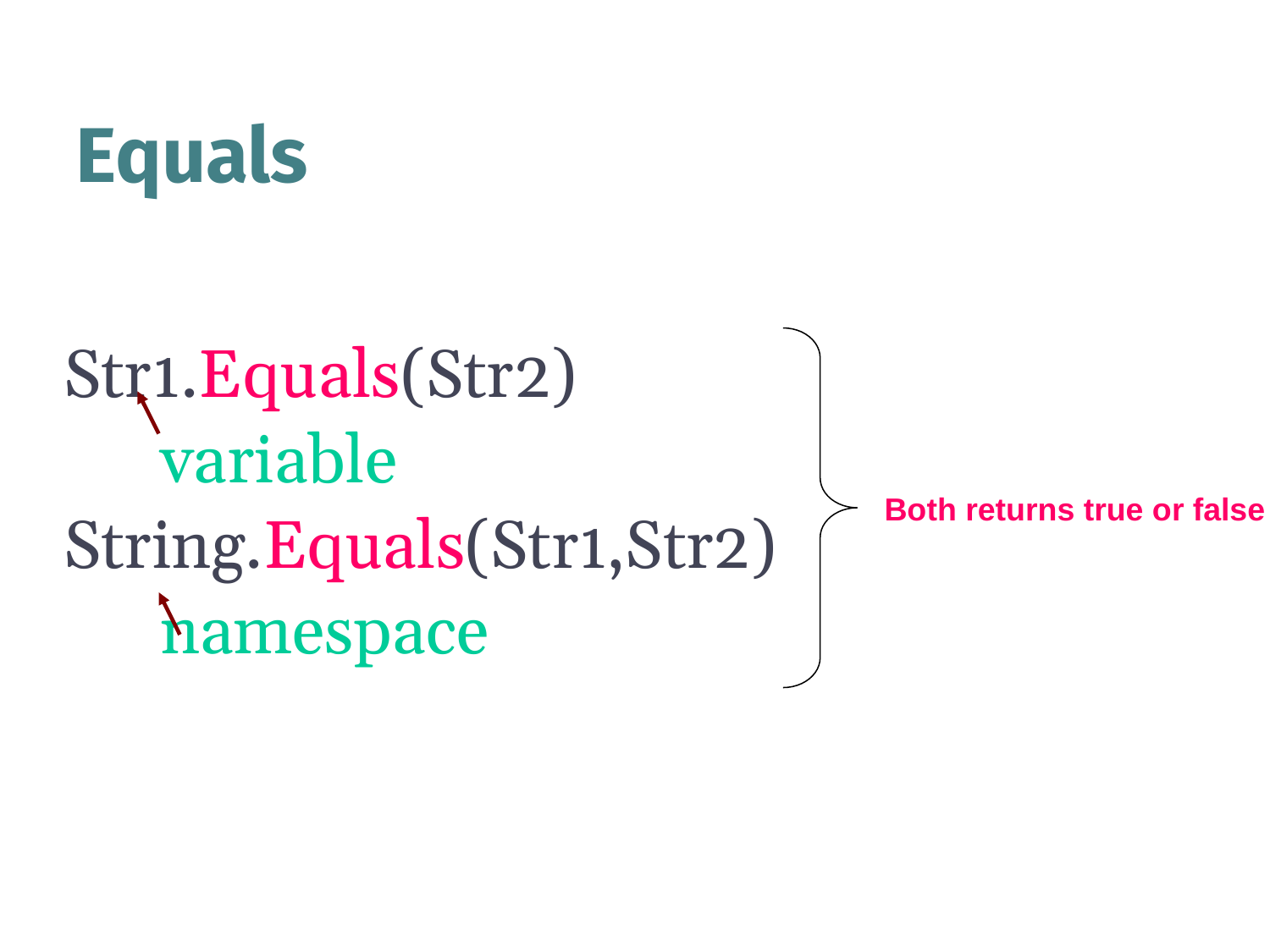

# Equals
22
Str1.Equals(Str2)
      variable
String.Equals(Str1,Str2)
      namespace

          Both returns true or false